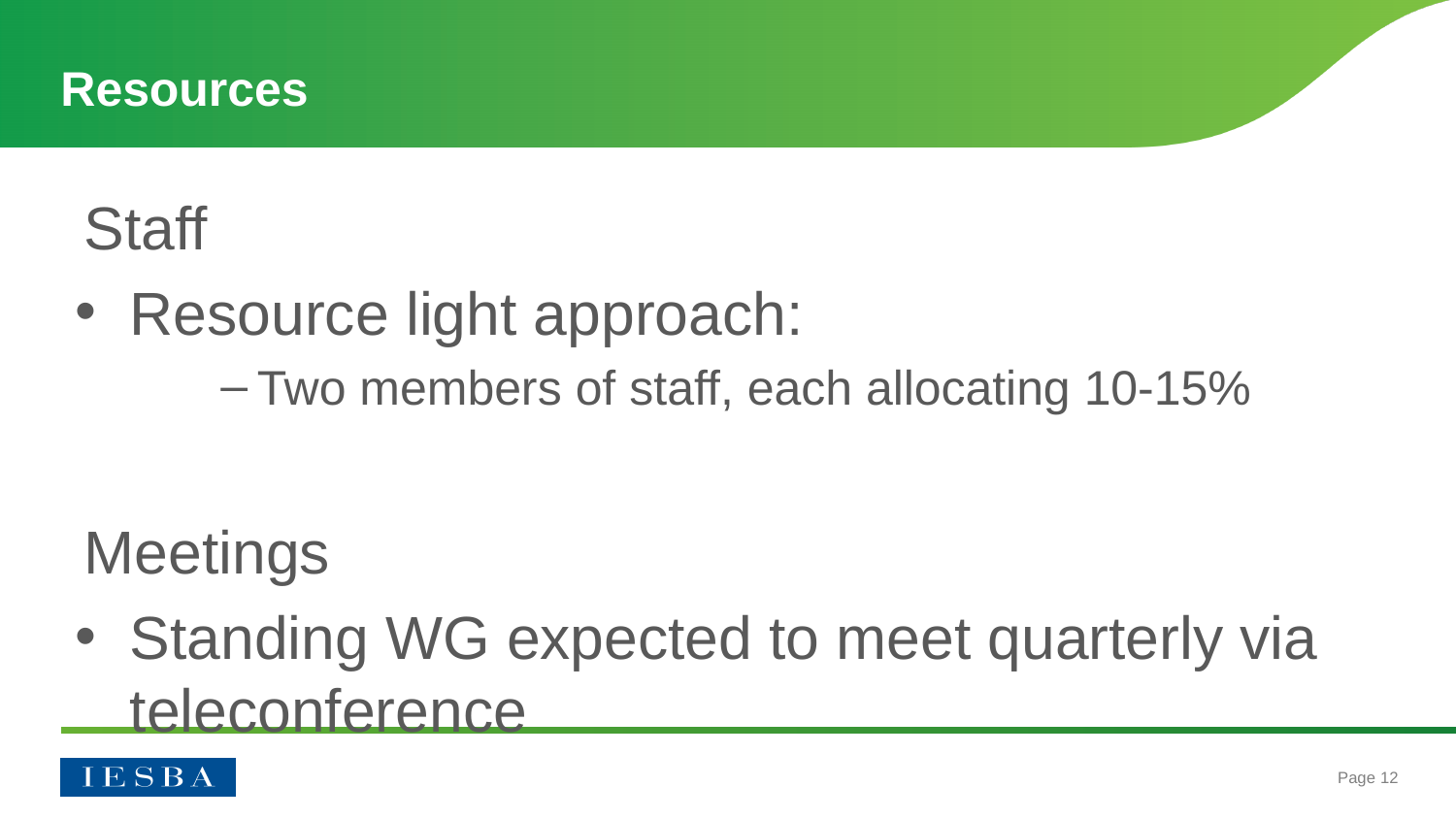

# Resources
Staff
Resource light approach:
Two members of staff, each allocating 10-15%

Meetings
Standing WG expected to meet quarterly via teleconference